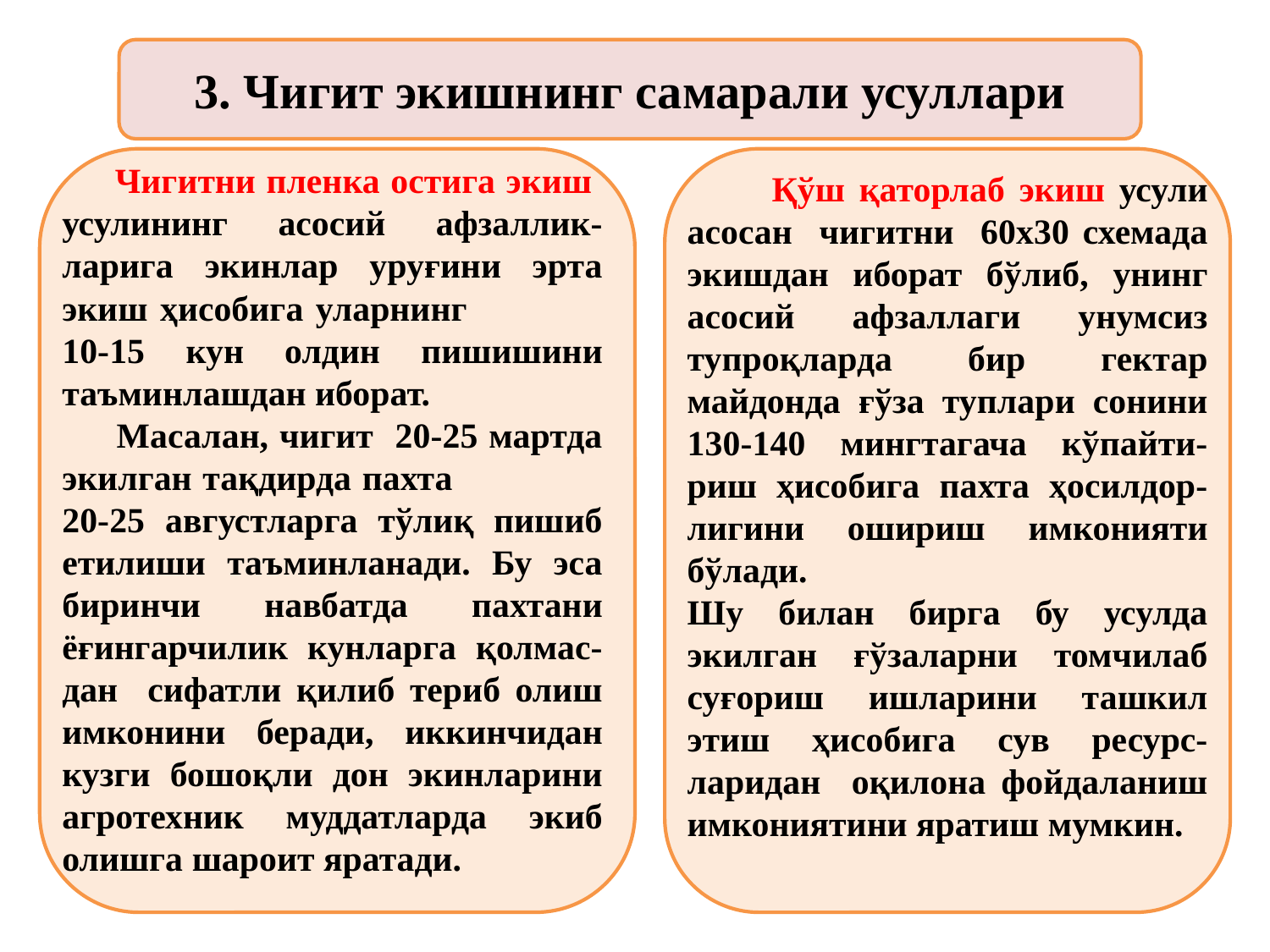

3. Чигит экишнинг самарали усуллари

     Чигитни пленка остига экиш  усулининг асосий афзаллик-ларига экинлар уруғини эрта экиш ҳисобига уларнинг            10-15 кун олдин пишишини таъминлашдан иборат.
     Масалан, чигит  20-25 мартда экилган тақдирда пахта               20-25 августларга тўлиқ пишиб етилиши таъминланади. Бу эса биринчи навбатда пахтани ёғингарчилик кунларга қолмас-дан  сифатли қилиб териб олиш имконини беради, иккинчидан кузги бошоқли дон экинларини агротехник муддатларда экиб олишга шароит яратади.

      Қўш қаторлаб экиш усули асосан  чигитни  60х30 схемада экишдан иборат бўлиб, унинг асосий афзаллаги унумсиз тупроқларда бир гектар майдонда ғўза туплари сонини 130-140 мингтагача кўпайти-риш ҳисобига пахта ҳосилдор-лигини ошириш имконияти бўлади.
Шу билан бирга бу усулда экилган ғўзаларни томчилаб суғориш ишларини ташкил этиш ҳисобига сув ресурс-ларидан  оқилона фойдаланиш имкониятини яратиш мумкин.